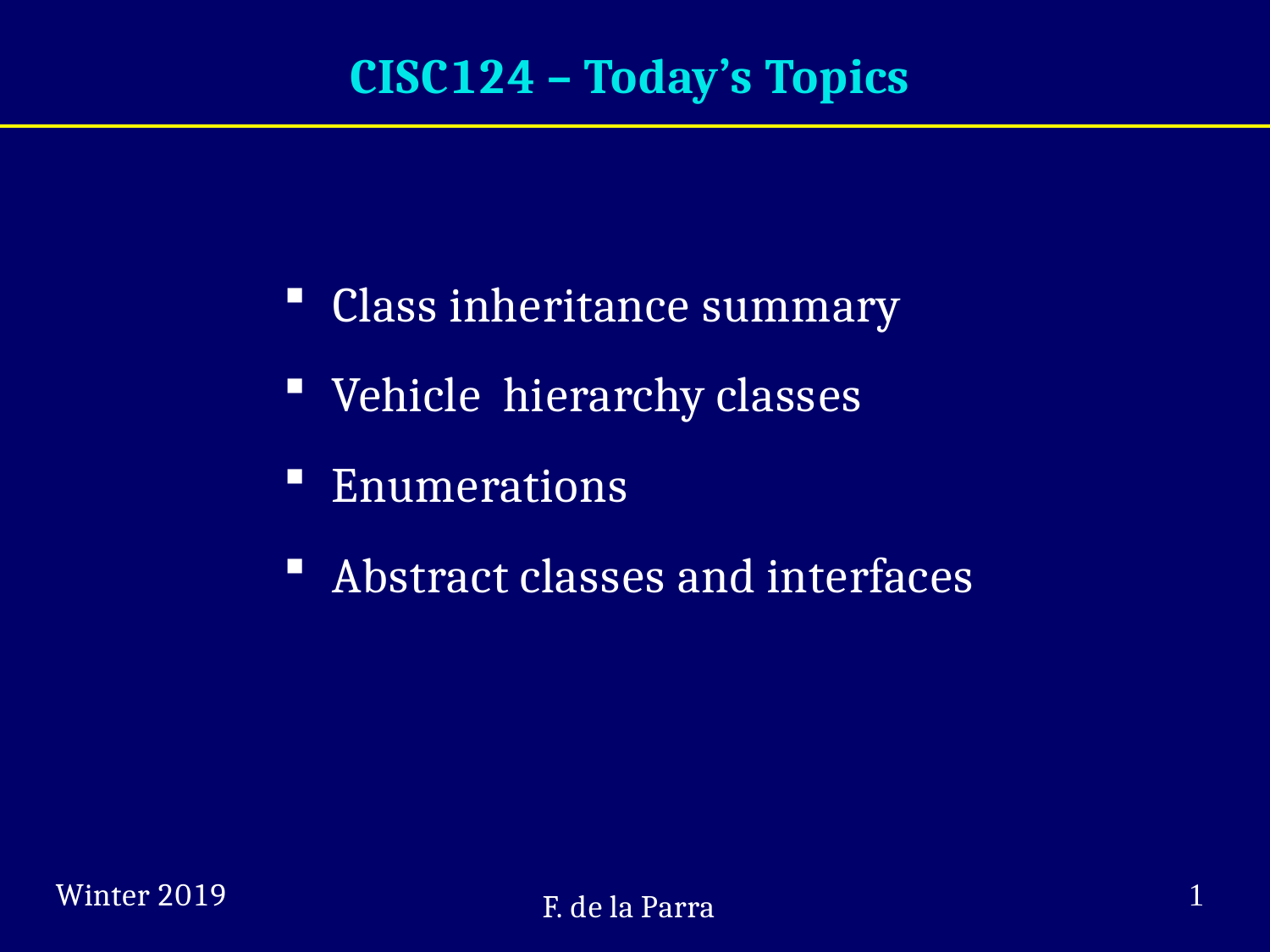

# CISC124 – Today’s Topics
Class inheritance summary
Vehicle  hierarchy classes
Enumerations
Abstract classes and interfaces

Winter 2019
1
F. de la Parra